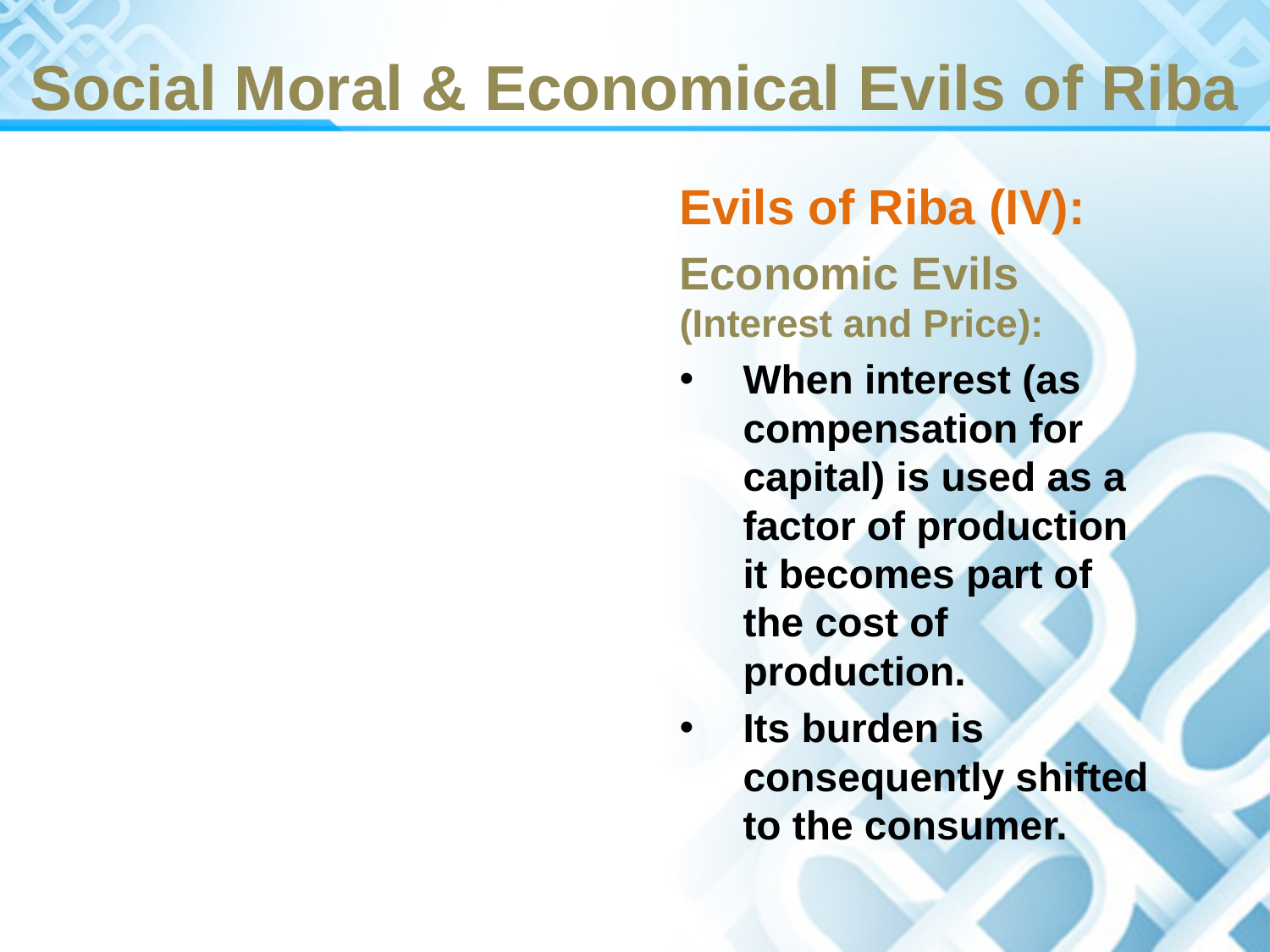

Social Moral & Economical Evils of Riba
Evils of Riba (IV):
Economic Evils (Interest and Price):
When interest (as compensation for capital) is used as a factor of production it becomes part of the cost of production.
Its burden is consequently shifted to the consumer.